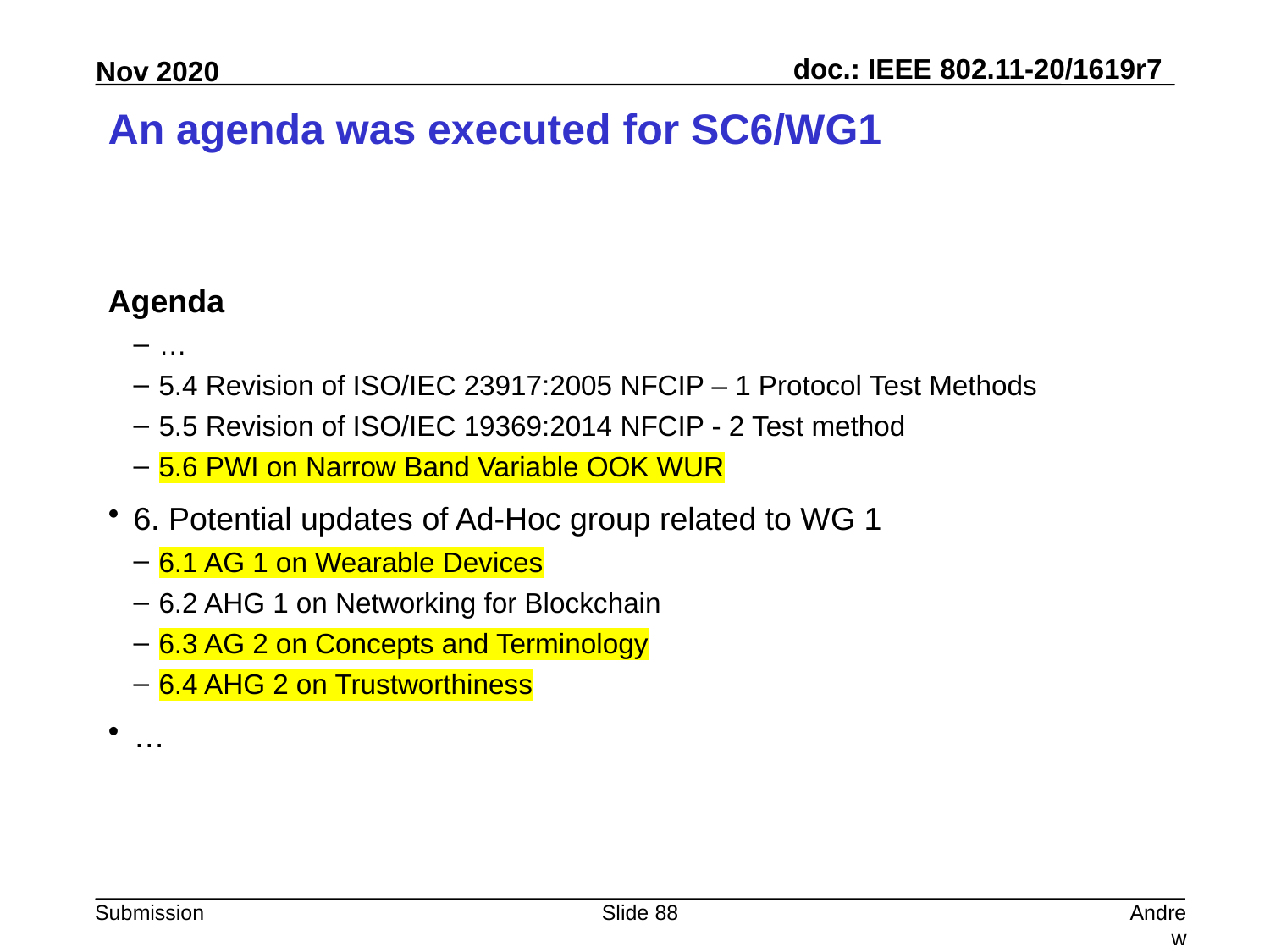

# An agenda was executed for SC6/WG1
Agenda
…
5.4 Revision of ISO/IEC 23917:2005 NFCIP – 1 Protocol Test Methods
5.5 Revision of ISO/IEC 19369:2014 NFCIP - 2 Test method
5.6 PWI on Narrow Band Variable OOK WUR
6. Potential updates of Ad-Hoc group related to WG 1
6.1 AG 1 on Wearable Devices
6.2 AHG 1 on Networking for Blockchain
6.3 AG 2 on Concepts and Terminology
6.4 AHG 2 on Trustworthiness
…
Slide 88
Andrew Myles, Cisco